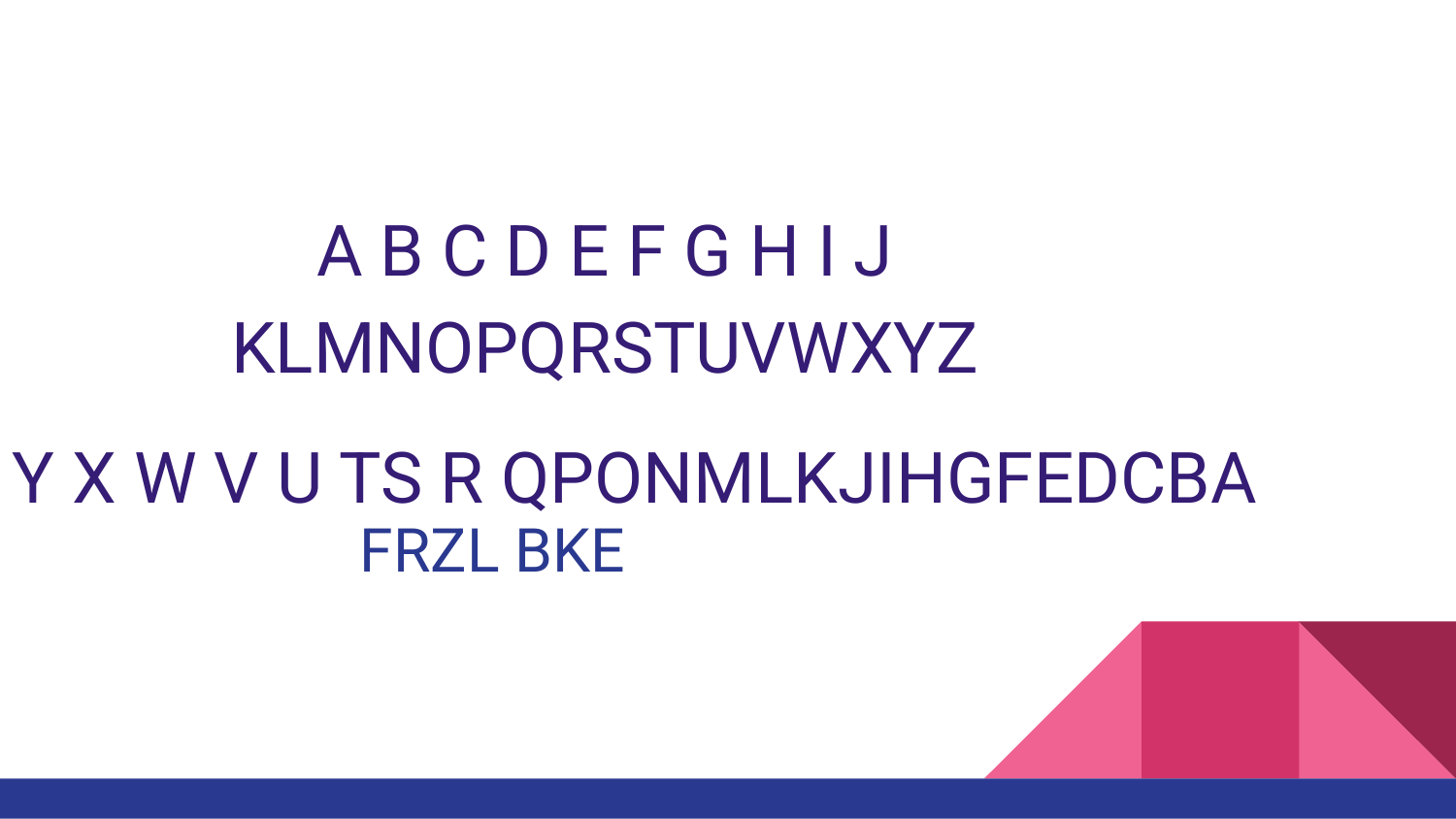

A B C D E F G H I J KLMNOPQRSTUVWXYZ
Z Y X W V U TS R QPONMLKJIHGFEDCBA
# FRZL BKE